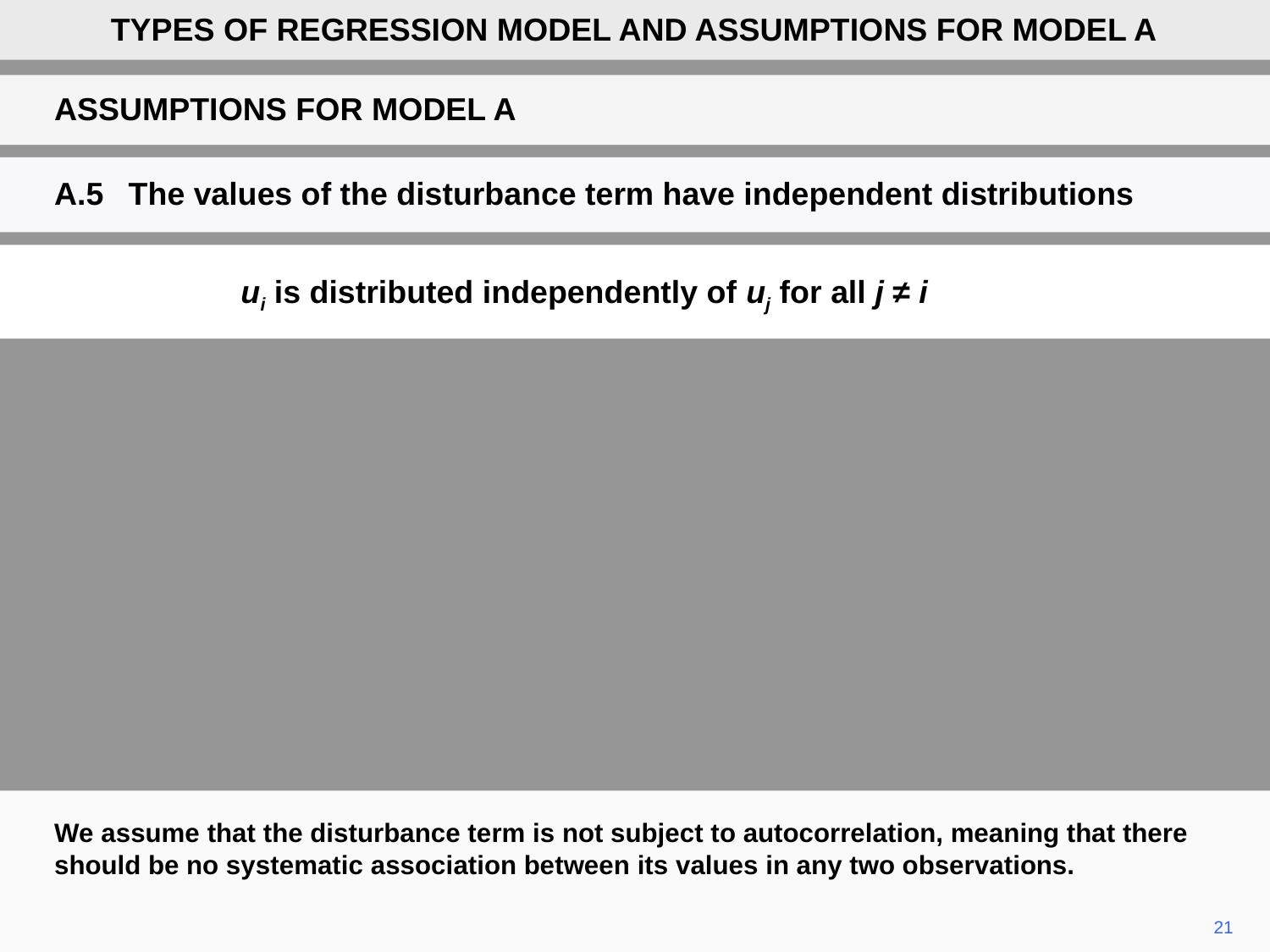

TYPES OF REGRESSION MODEL AND ASSUMPTIONS FOR MODEL A

ASSUMPTIONS FOR MODEL A

A.5	The values of the disturbance term have independent distributions

ui is distributed independently of uj for all j ≠ i

We assume that the disturbance term is not subject to autocorrelation, meaning that there should be no systematic association between its values in any two observations.
	21